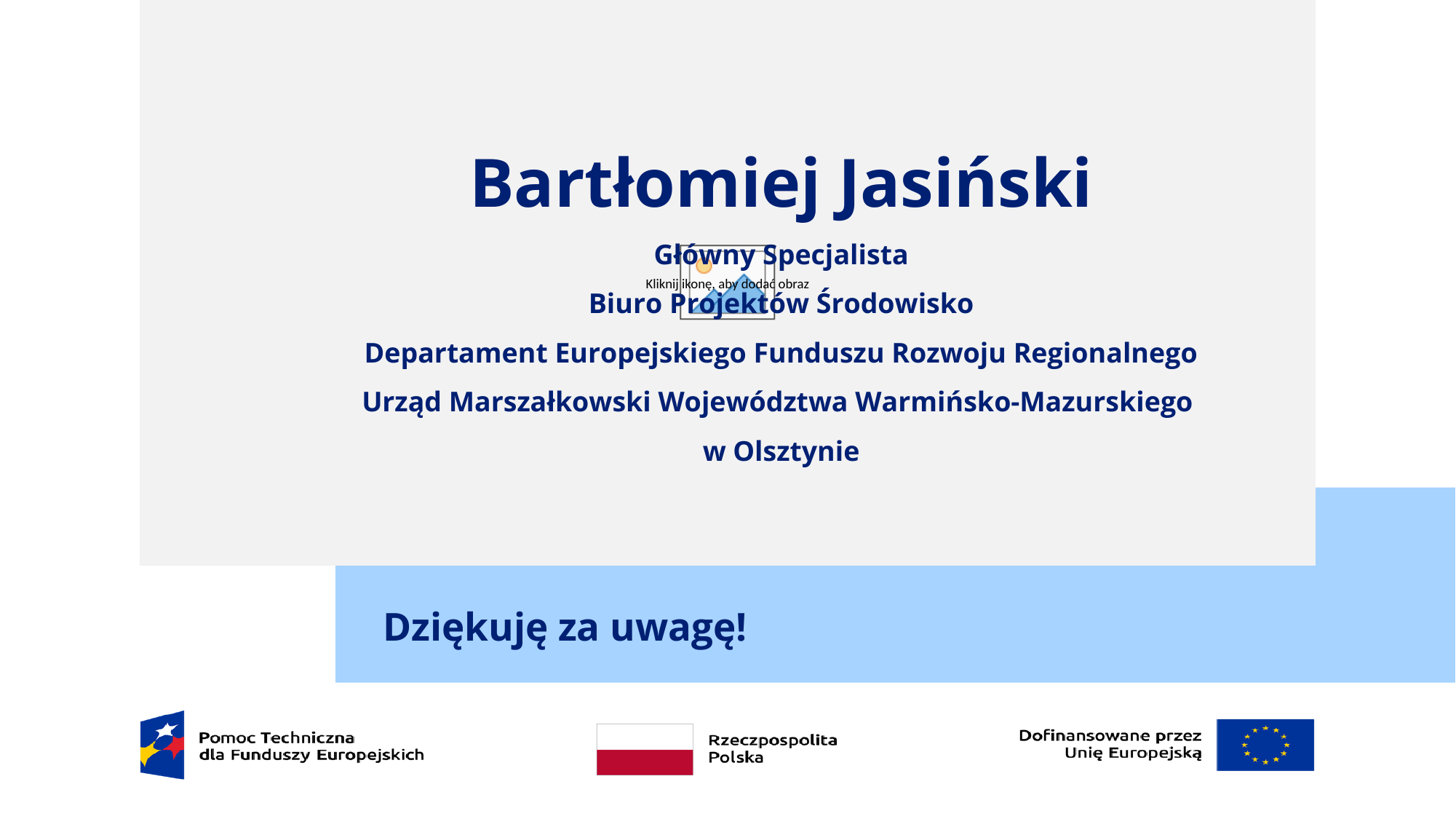

Bartłomiej Jasiński
Główny Specjalista
Biuro Projektów Środowisko
Departament Europejskiego Funduszu Rozwoju Regionalnego
Urząd Marszałkowski Województwa Warmińsko-Mazurskiego
w Olsztynie
# Dziękuję za uwagę!